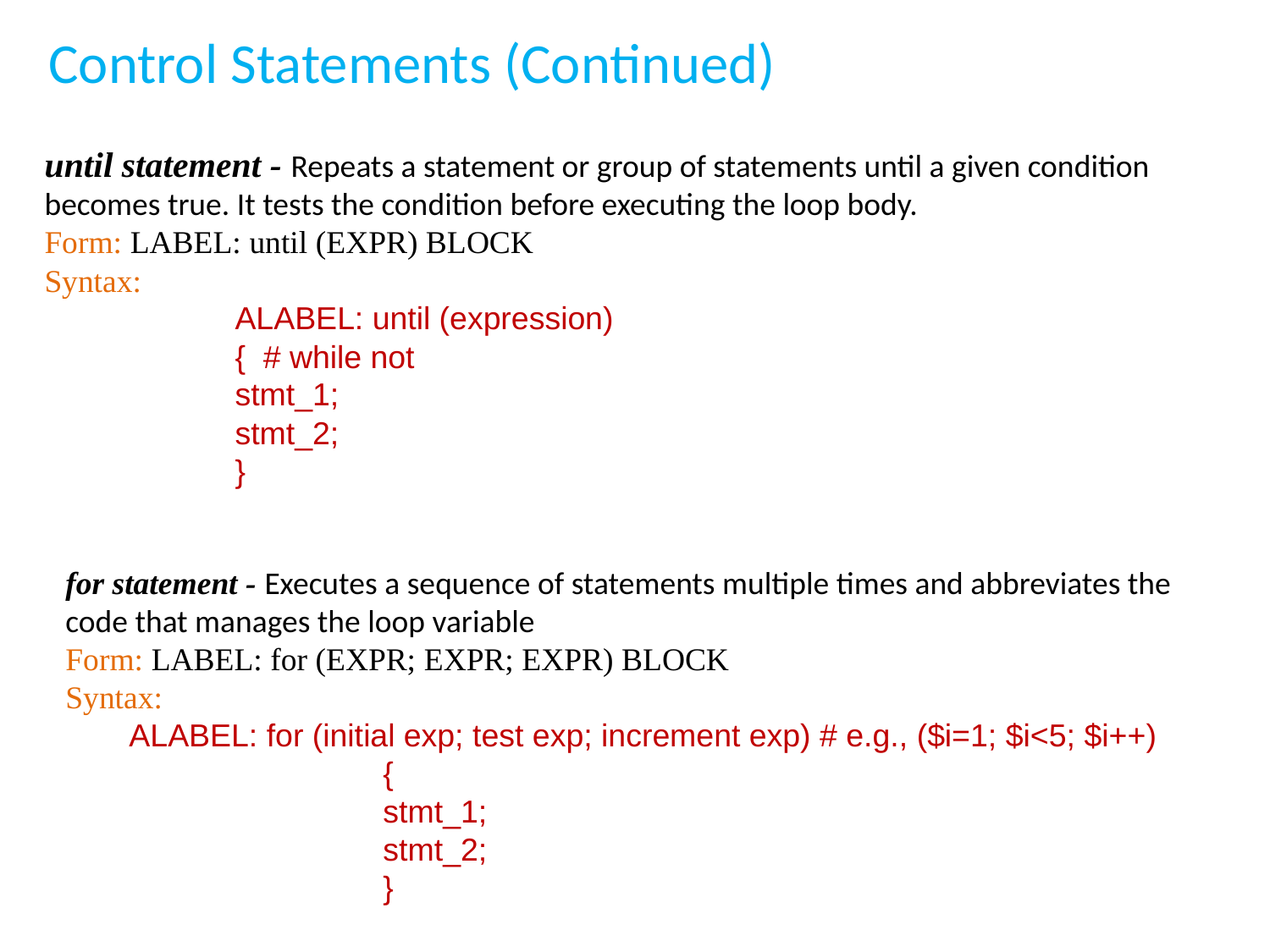

Control Statements (Continued)

until statement - Repeats a statement or group of statements until a given condition becomes true. It tests the condition before executing the loop body.
Form: LABEL: until (EXPR) BLOCK
Syntax:
		ALABEL: until (expression)
		{  # while not
		stmt_1;
		stmt_2;
		}

for statement - Executes a sequence of statements multiple times and abbreviates the code that manages the loop variable
Form: LABEL: for (EXPR; EXPR; EXPR) BLOCK
Syntax:
	ALABEL: for (initial exp; test exp; increment exp) # e.g., ($i=1; $i<5; $i++)
			{
			stmt_1;
			stmt_2;
			}